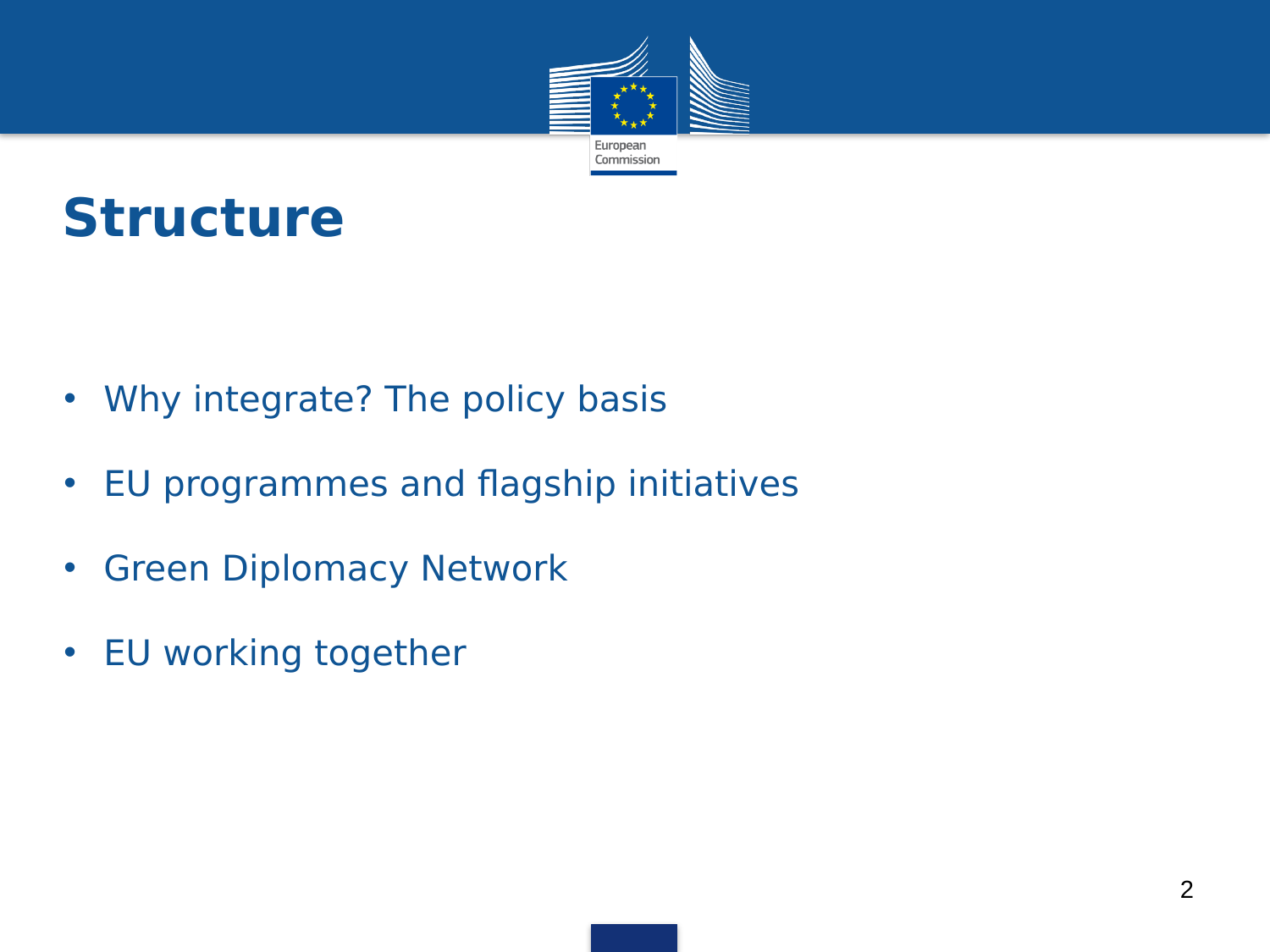

# Structure
Why integrate? The policy basis
EU programmes and flagship initiatives
Green Diplomacy Network
EU working together

2